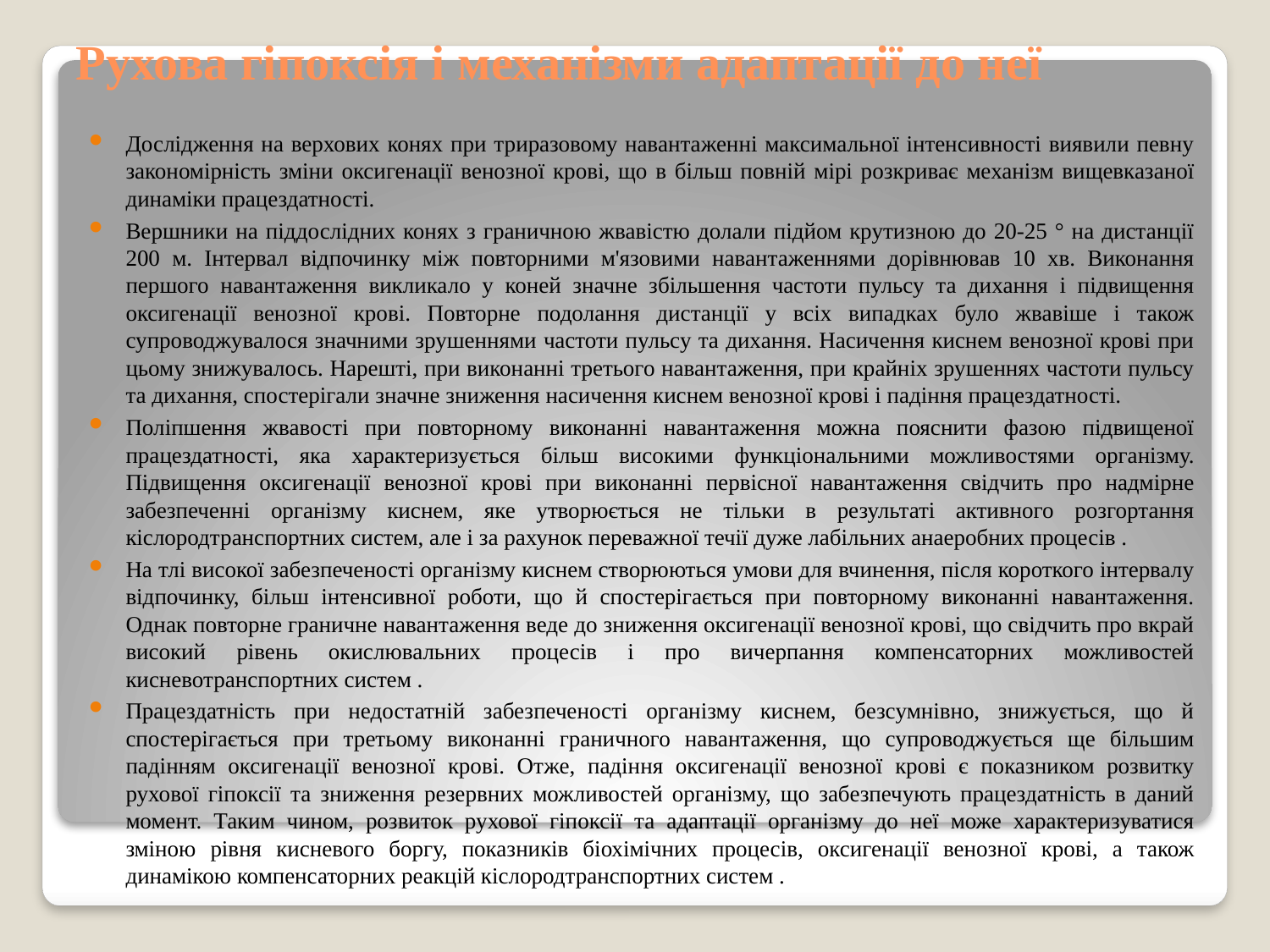

# Рухова гіпоксія і механізми адаптації до неї
Дослідження на верхових конях при триразовому навантаженні максимальної інтенсивності виявили певну закономірність зміни оксигенації венозної крові, що в більш повній мірі розкриває механізм вищевказаної динаміки працездатності.
Вершники на піддослідних конях з граничною жвавістю долали підйом крутизною до 20-25 ° на дистанції 200 м. Інтервал відпочинку між повторними м'язовими навантаженнями дорівнював 10 хв. Виконання першого навантаження викликало у коней значне збільшення частоти пульсу та дихання і підвищення оксигенації венозної крові. Повторне подолання дистанції у всіх випадках було жвавіше і також супроводжувалося значними зрушеннями частоти пульсу та дихання. Насичення киснем венозної крові при цьому знижувалось. Нарешті, при виконанні третього навантаження, при крайніх зрушеннях частоти пульсу та дихання, спостерігали значне зниження насичення киснем венозної крові і падіння працездатності.
Поліпшення жвавості при повторному виконанні навантаження можна пояснити фазою підвищеної працездатності, яка характеризується більш високими функціональними можливостями організму. Підвищення оксигенації венозної крові при виконанні первісної навантаження свідчить про надмірне забезпеченні організму киснем, яке утворюється не тільки в результаті активного розгортання кіслородтранспортних систем, але і за рахунок переважної течії дуже лабільних анаеробних процесів .
На тлі високої забезпеченості організму киснем створюються умови для вчинення, після короткого інтервалу відпочинку, більш інтенсивної роботи, що й спостерігається при повторному виконанні навантаження. Однак повторне граничне навантаження веде до зниження оксигенації венозної крові, що свідчить про вкрай високий рівень окислювальних процесів і про вичерпання компенсаторних можливостей кисневотранспортних систем .
Працездатність при недостатній забезпеченості організму киснем, безсумнівно, знижується, що й спостерігається при третьому виконанні граничного навантаження, що супроводжується ще більшим падінням оксигенації венозної крові. Отже, падіння оксигенації венозної крові є показником розвитку рухової гіпоксії та зниження резервних можливостей організму, що забезпечують працездатність в даний момент. Таким чином, розвиток рухової гіпоксії та адаптації організму до неї може характеризуватися зміною рівня кисневого боргу, показників біохімічних процесів, оксигенації венозної крові, а також динамікою компенсаторних реакцій кіслородтранспортних систем .